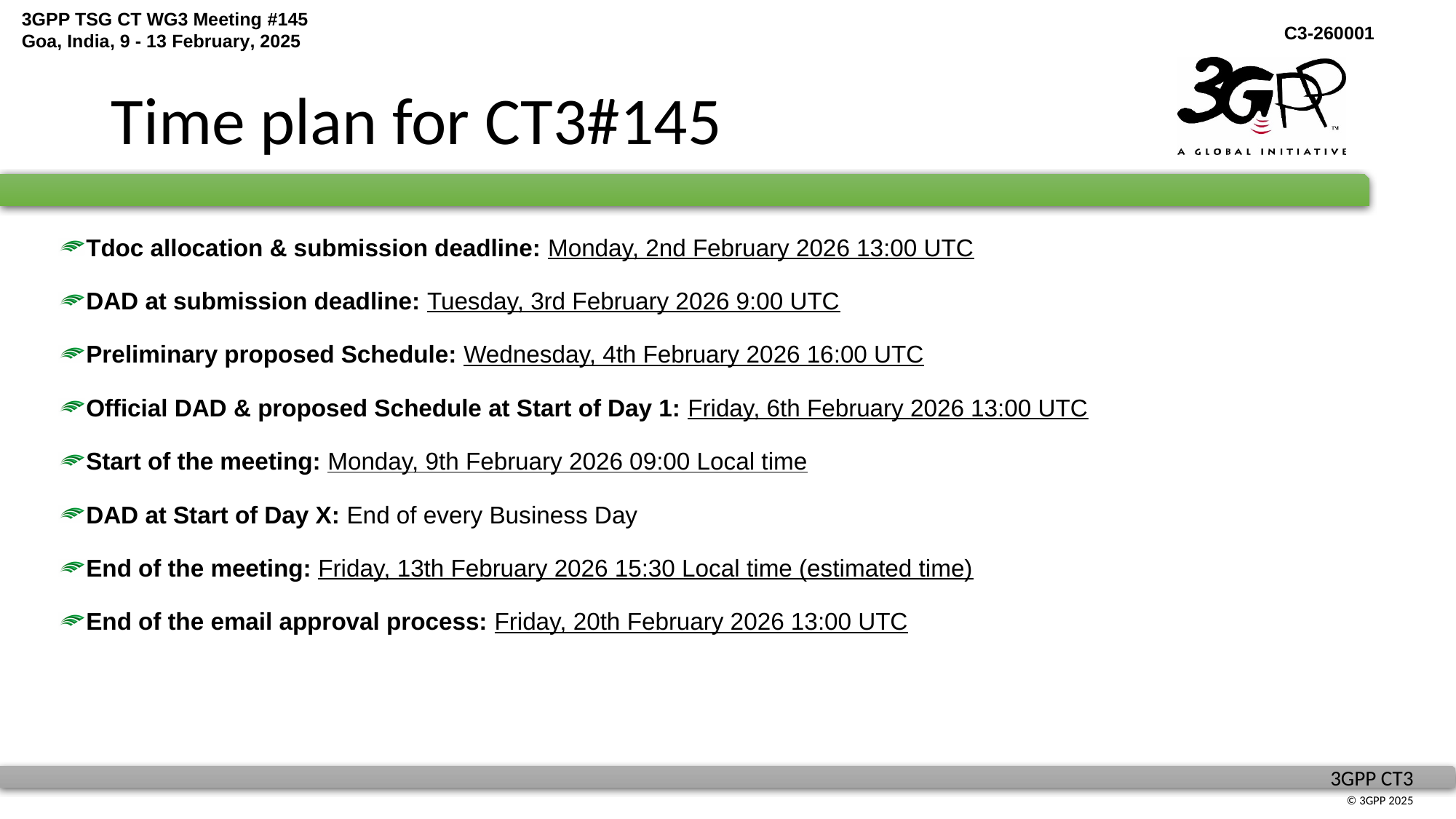

# Time plan for CT3#145
Tdoc allocation & submission deadline: Monday, 2nd February 2026 13:00 UTC
DAD at submission deadline: Tuesday, 3rd February 2026 9:00 UTC
Preliminary proposed Schedule: Wednesday, 4th February 2026 16:00 UTC
Official DAD & proposed Schedule at Start of Day 1: Friday, 6th February 2026 13:00 UTC
Start of the meeting: Monday, 9th February 2026 09:00 Local time
DAD at Start of Day X: End of every Business Day
End of the meeting: Friday, 13th February 2026 15:30 Local time (estimated time)
End of the email approval process: Friday, 20th February 2026 13:00 UTC